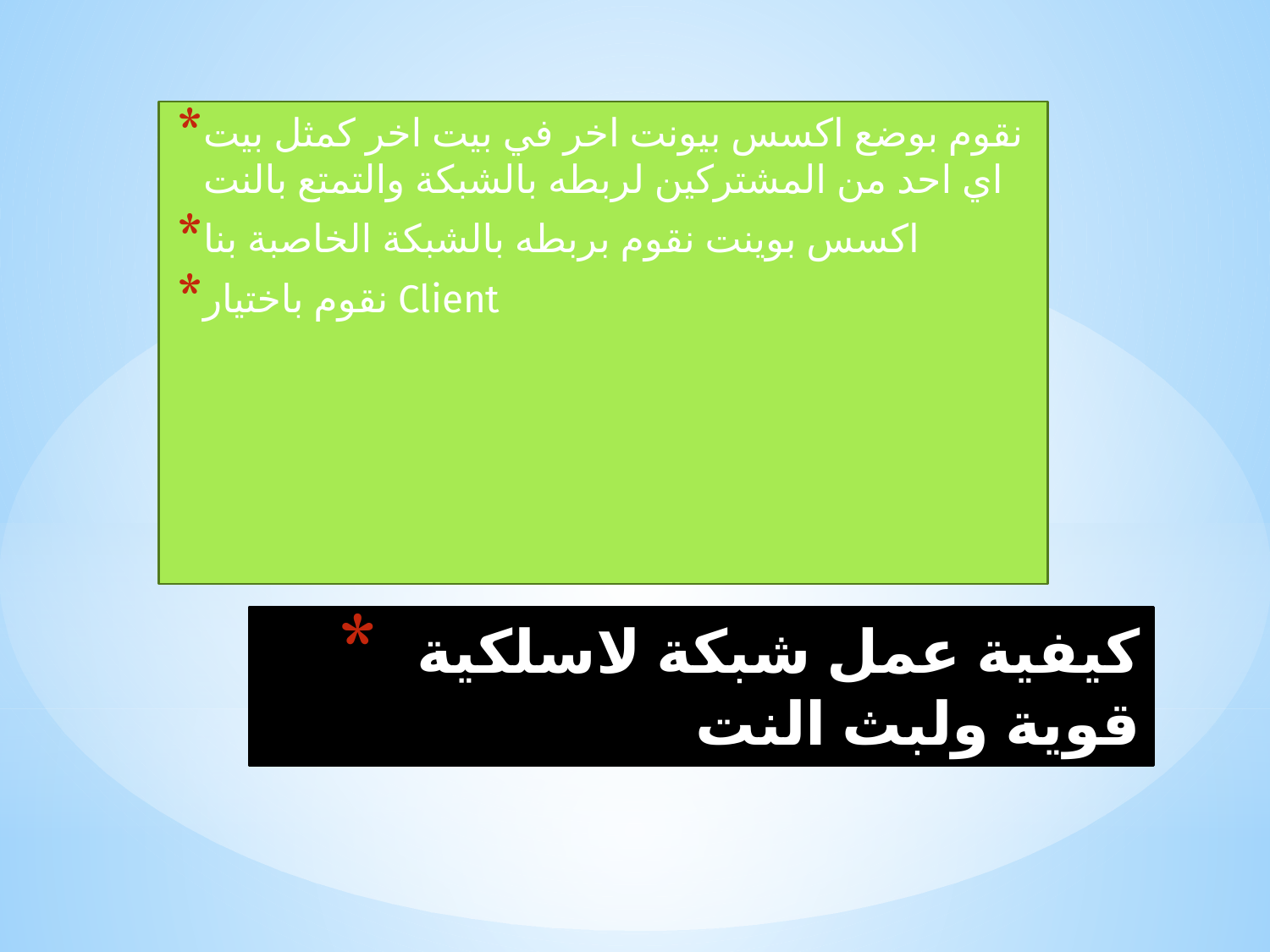

نقوم بوضع اكسس بيونت اخر في بيت اخر كمثل بيت اي احد من المشتركين لربطه بالشبكة والتمتع بالنت
اكسس بوينت نقوم بربطه بالشبكة الخاصبة بنا
نقوم باختيار Client
# كيفية عمل شبكة لاسلكية قوية ولبث النت